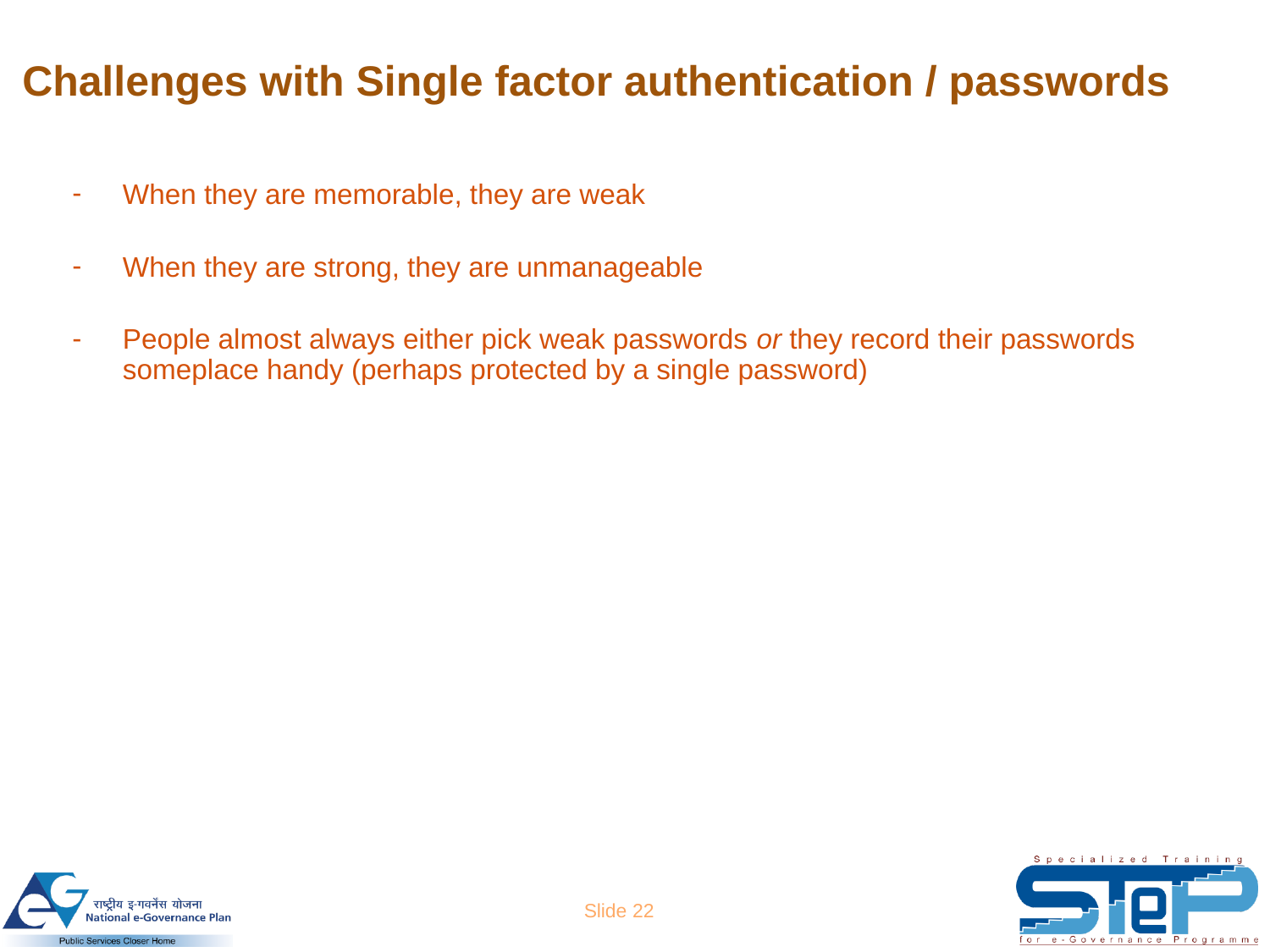

# Challenges with Single factor authentication / passwords
When they are memorable, they are weak
When they are strong, they are unmanageable
People almost always either pick weak passwords or they record their passwords someplace handy (perhaps protected by a single password)